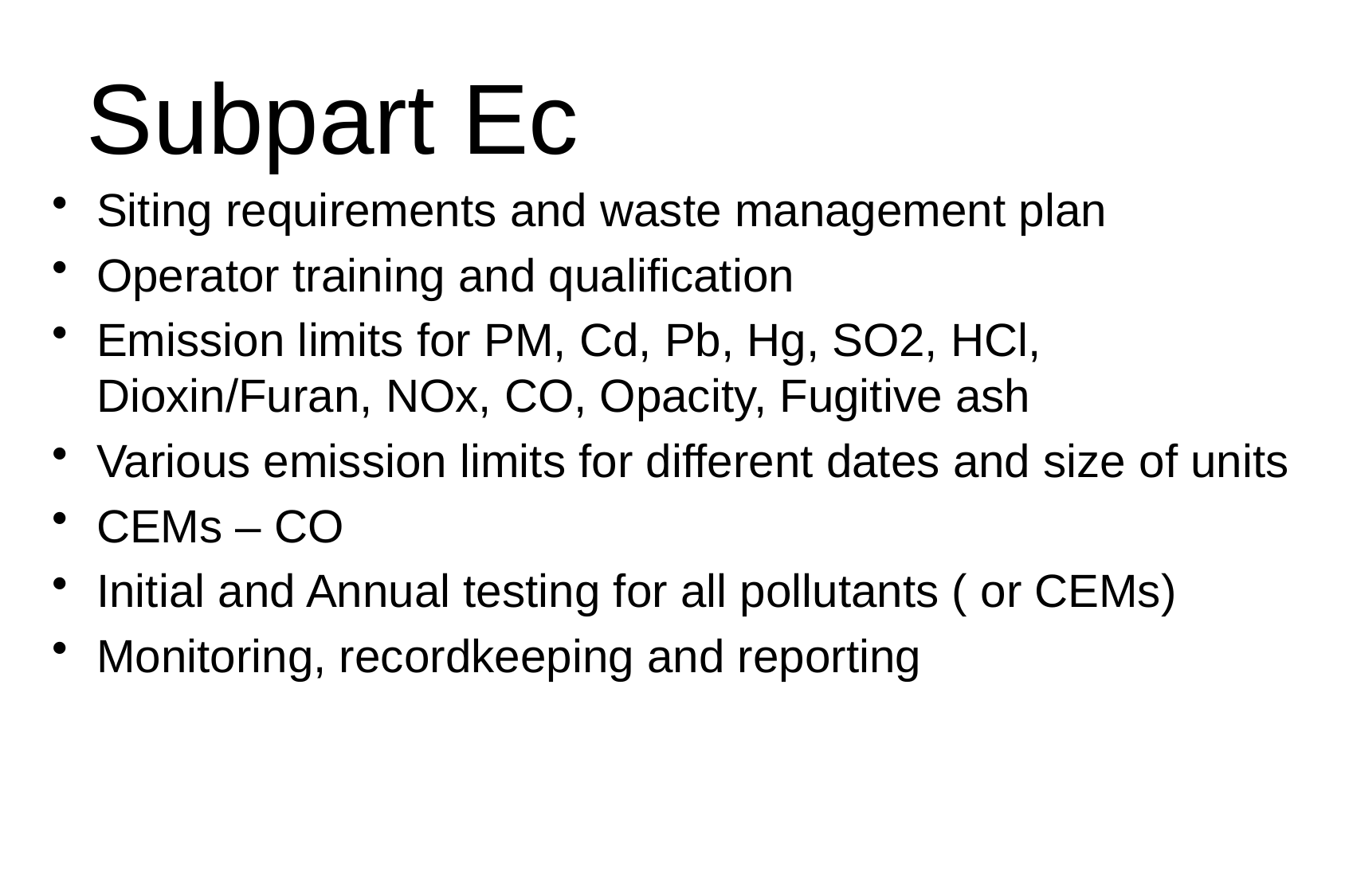

# Subpart Ec
Siting requirements and waste management plan
Operator training and qualification
Emission limits for PM, Cd, Pb, Hg, SO2, HCl, Dioxin/Furan, NOx, CO, Opacity, Fugitive ash
Various emission limits for different dates and size of units
CEMs – CO
Initial and Annual testing for all pollutants ( or CEMs)
Monitoring, recordkeeping and reporting